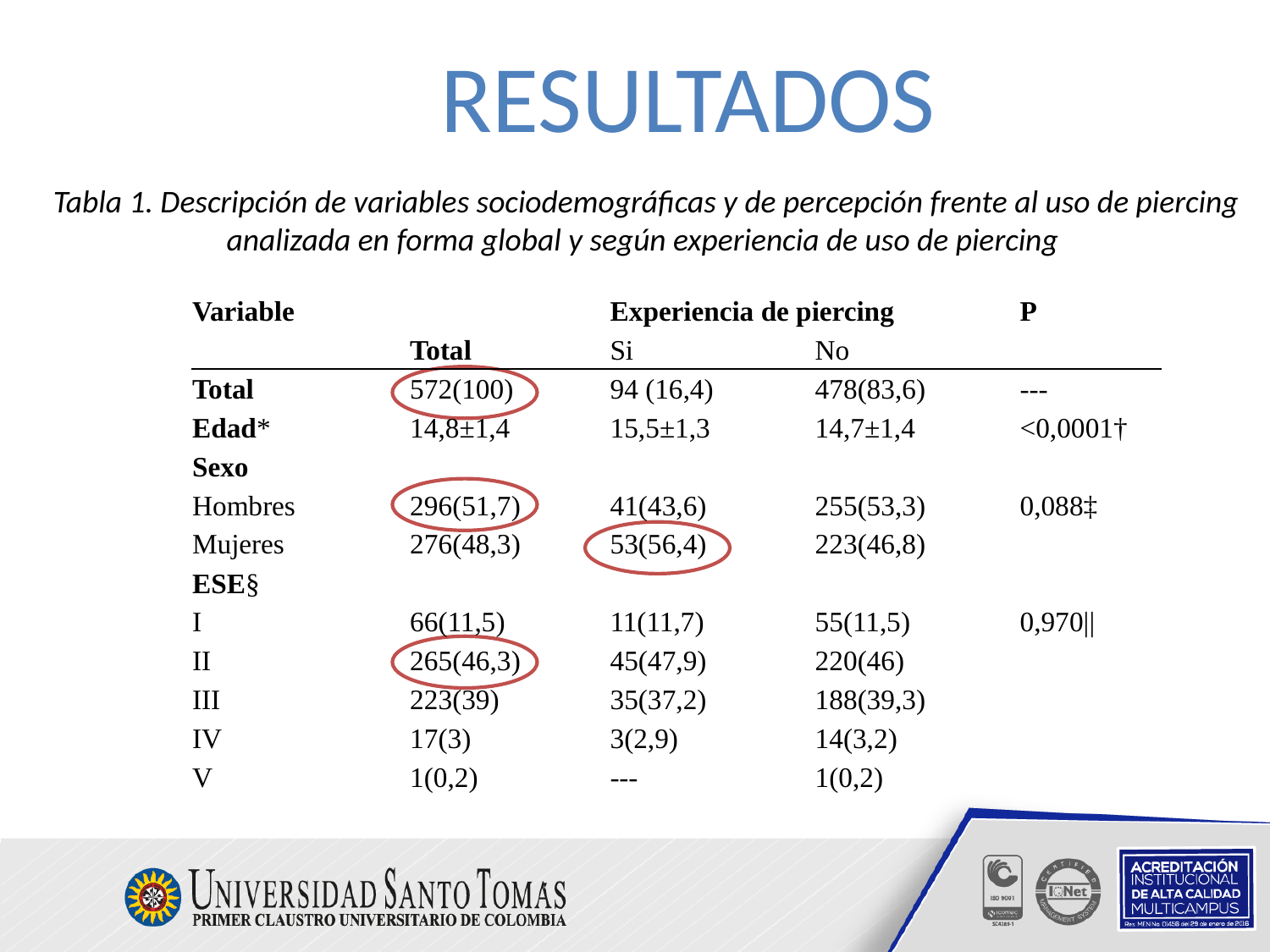

RESULTADOS

Tabla 1. Descripción de variables sociodemográficas y de percepción frente al uso de piercing analizada en forma global y según experiencia de uso de piercing
| Variable |  | Experiencia de piercing |  | P |
| --- | --- | --- | --- | --- |
|  | Total | Si | No |  |
| Total | 572(100) | 94 (16,4) | 478(83,6) | --- |
| Edad\* | 14,8±1,4 | 15,5±1,3 | 14,7±1,4 | <0,0001† |
| Sexo |  |  |  |  |
| Hombres | 296(51,7) | 41(43,6) | 255(53,3) | 0,088‡ |
| Mujeres | 276(48,3) | 53(56,4) | 223(46,8) |  |
| ESE§ |  |  |  |  |
| I | 66(11,5) | 11(11,7) | 55(11,5) | 0,970|| |
| II | 265(46,3) | 45(47,9) | 220(46) |  |
| III | 223(39) | 35(37,2) | 188(39,3) |  |
| IV | 17(3) | 3(2,9) | 14(3,2) |  |
| V | 1(0,2) | --- | 1(0,2) |  |